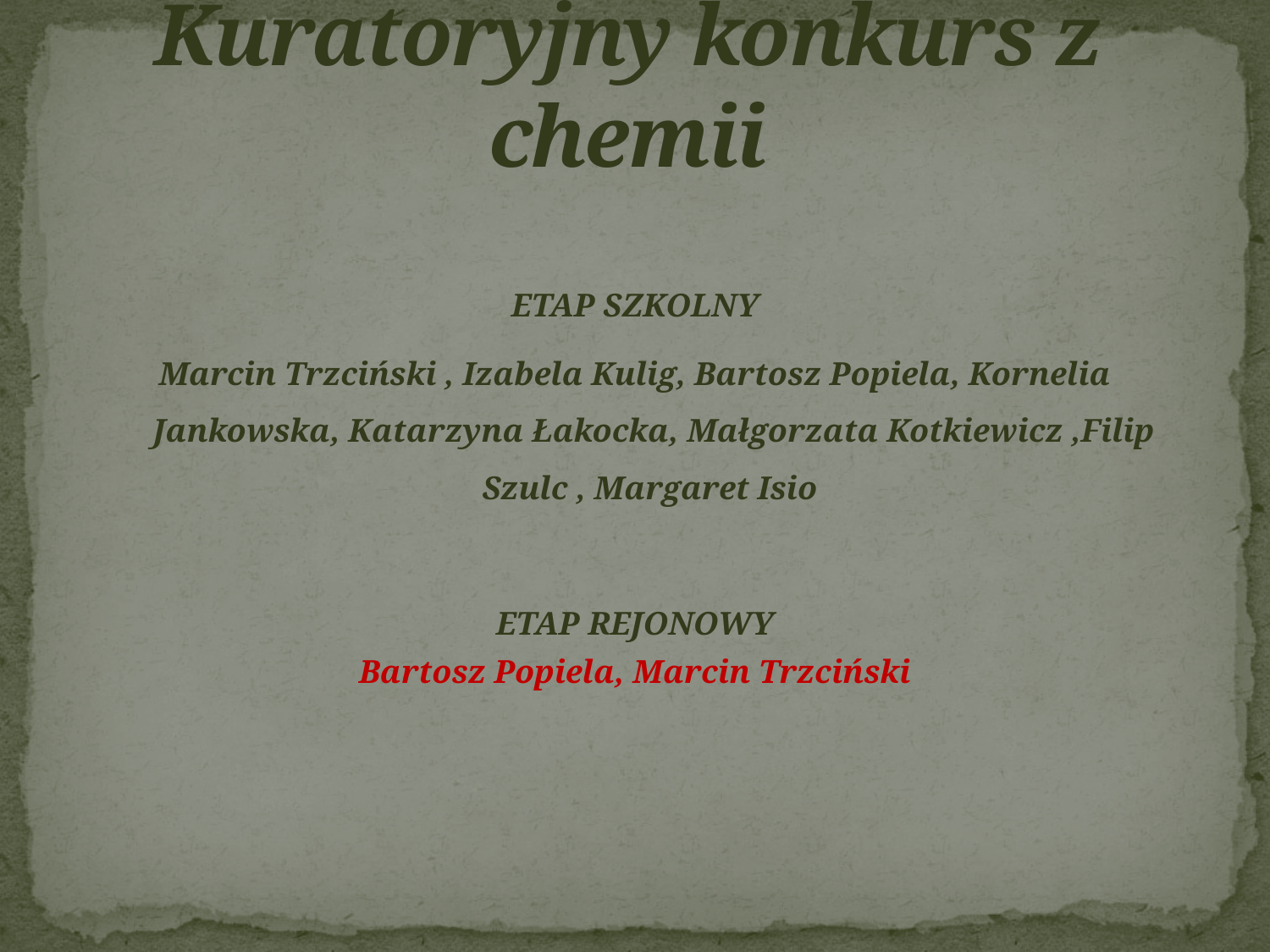

# Kuratoryjny konkurs z chemii

ETAP SZKOLNY
Marcin Trzciński , Izabela Kulig, Bartosz Popiela, Kornelia Jankowska, Katarzyna Łakocka, Małgorzata Kotkiewicz ,Filip Szulc , Margaret Isio

ETAP REJONOWY
Bartosz Popiela, Marcin Trzciński